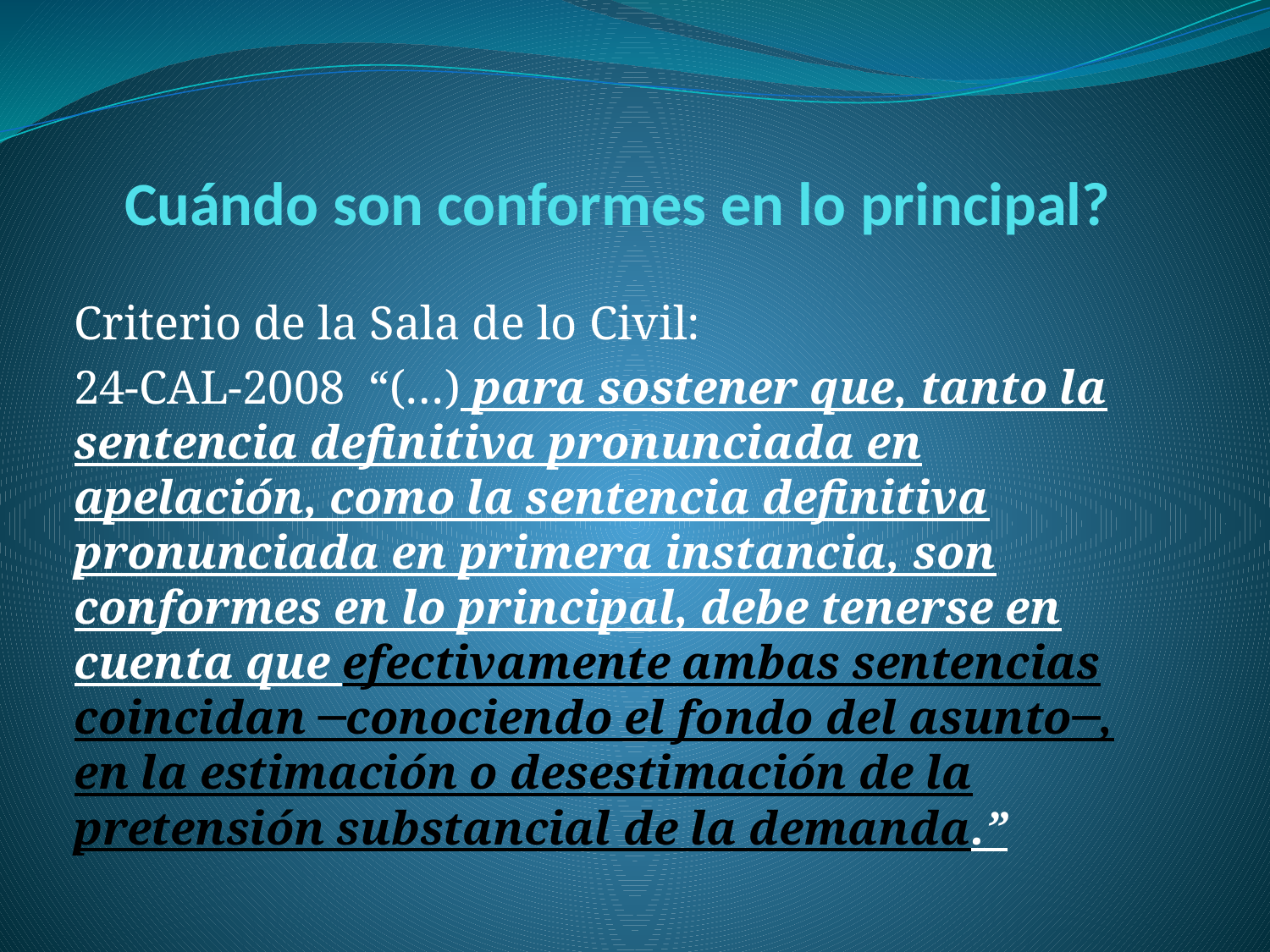

# Cuándo son conformes en lo principal?
Criterio de la Sala de lo Civil:
24-CAL-2008  “(…) para sostener que, tanto la sentencia definitiva pronunciada en apelación, como la sentencia definitiva pronunciada en primera instancia, son conformes en lo principal, debe tenerse en cuenta que efectivamente ambas sentencias coincidan ─conociendo el fondo del asunto─, en la estimación o desestimación de la pretensión substancial de la demanda.”